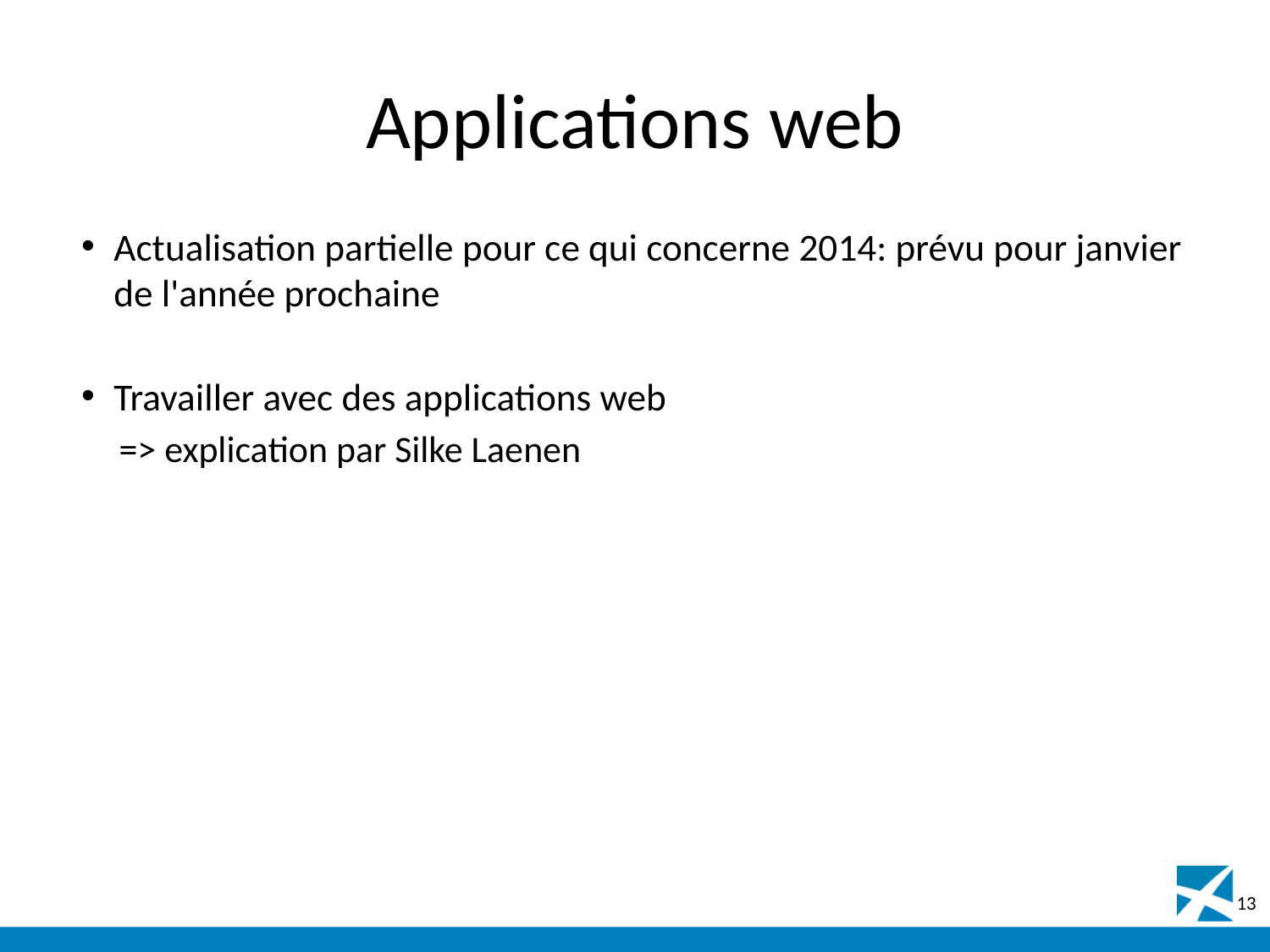

# Applications web
Actualisation partielle pour ce qui concerne 2014: prévu pour janvier de l'année prochaine

Travailler avec des applications web
=> explication par Silke Laenen